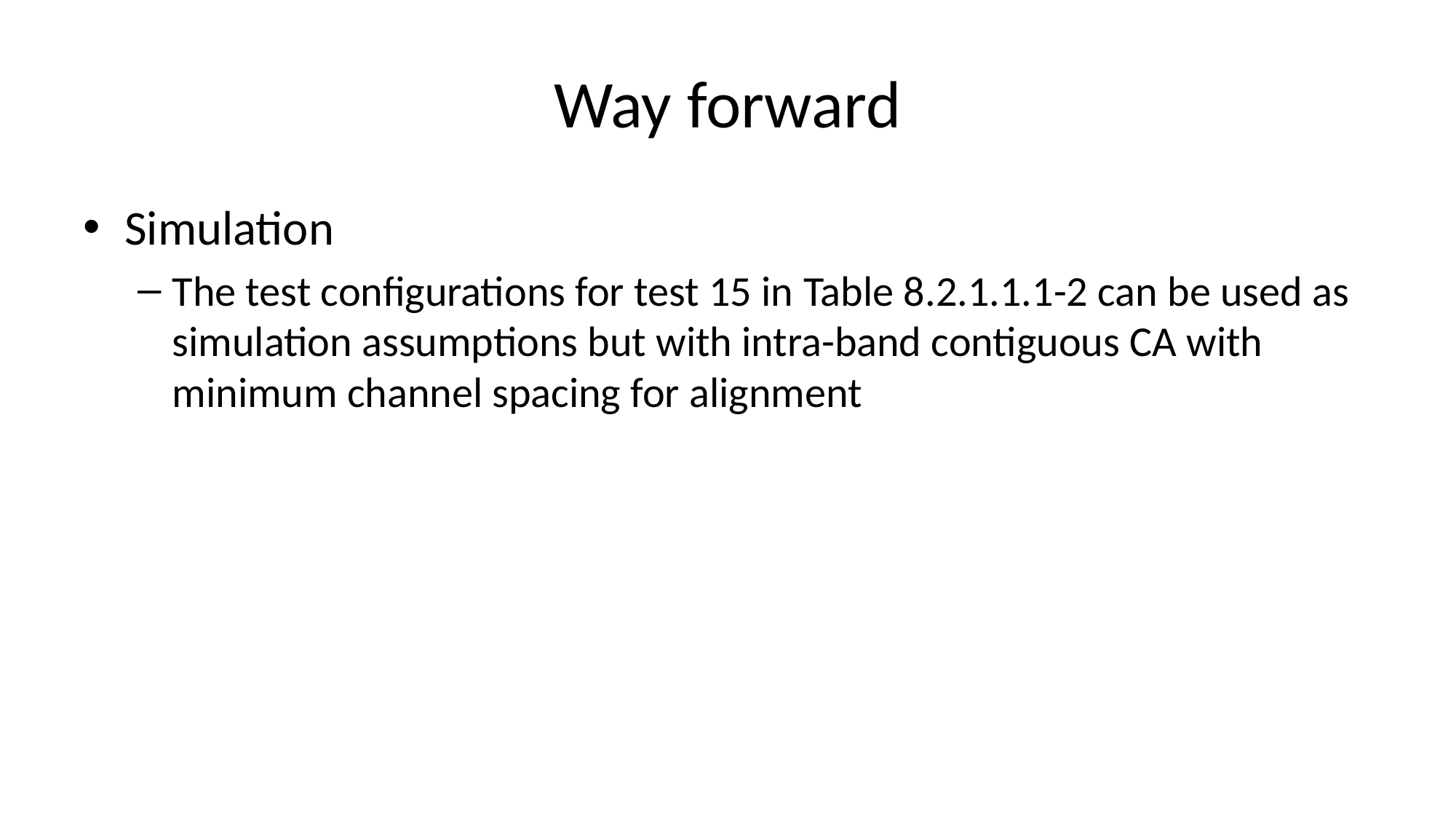

# Way forward
Simulation
The test configurations for test 15 in Table 8.2.1.1.1-2 can be used as simulation assumptions but with intra-band contiguous CA with minimum channel spacing for alignment